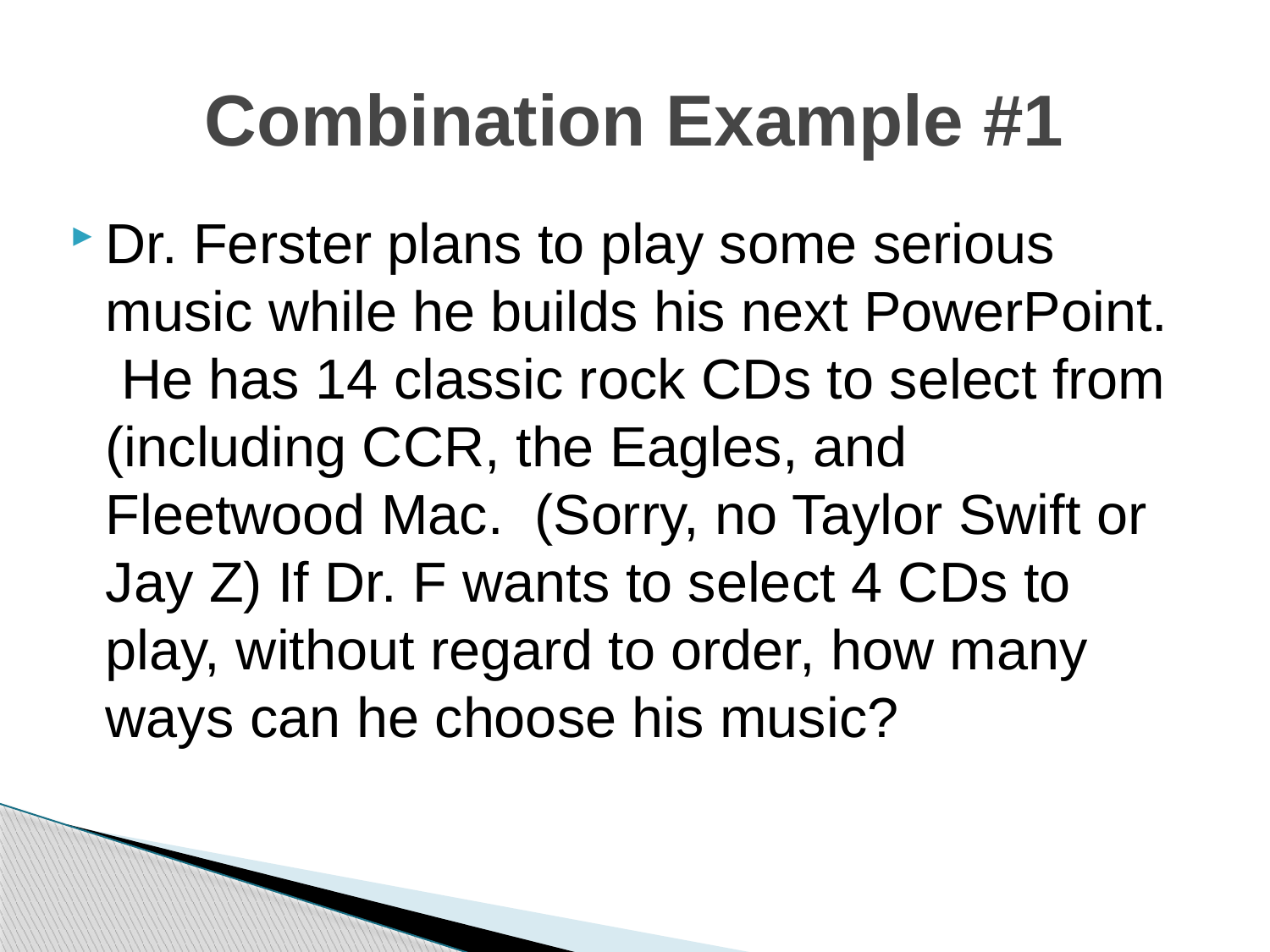

# Combination Example #1
Dr. Ferster plans to play some serious music while he builds his next PowerPoint.  He has 14 classic rock CDs to select from (including CCR, the Eagles, and Fleetwood Mac.  (Sorry, no Taylor Swift or Jay Z) If Dr. F wants to select 4 CDs to play, without regard to order, how many ways can he choose his music?